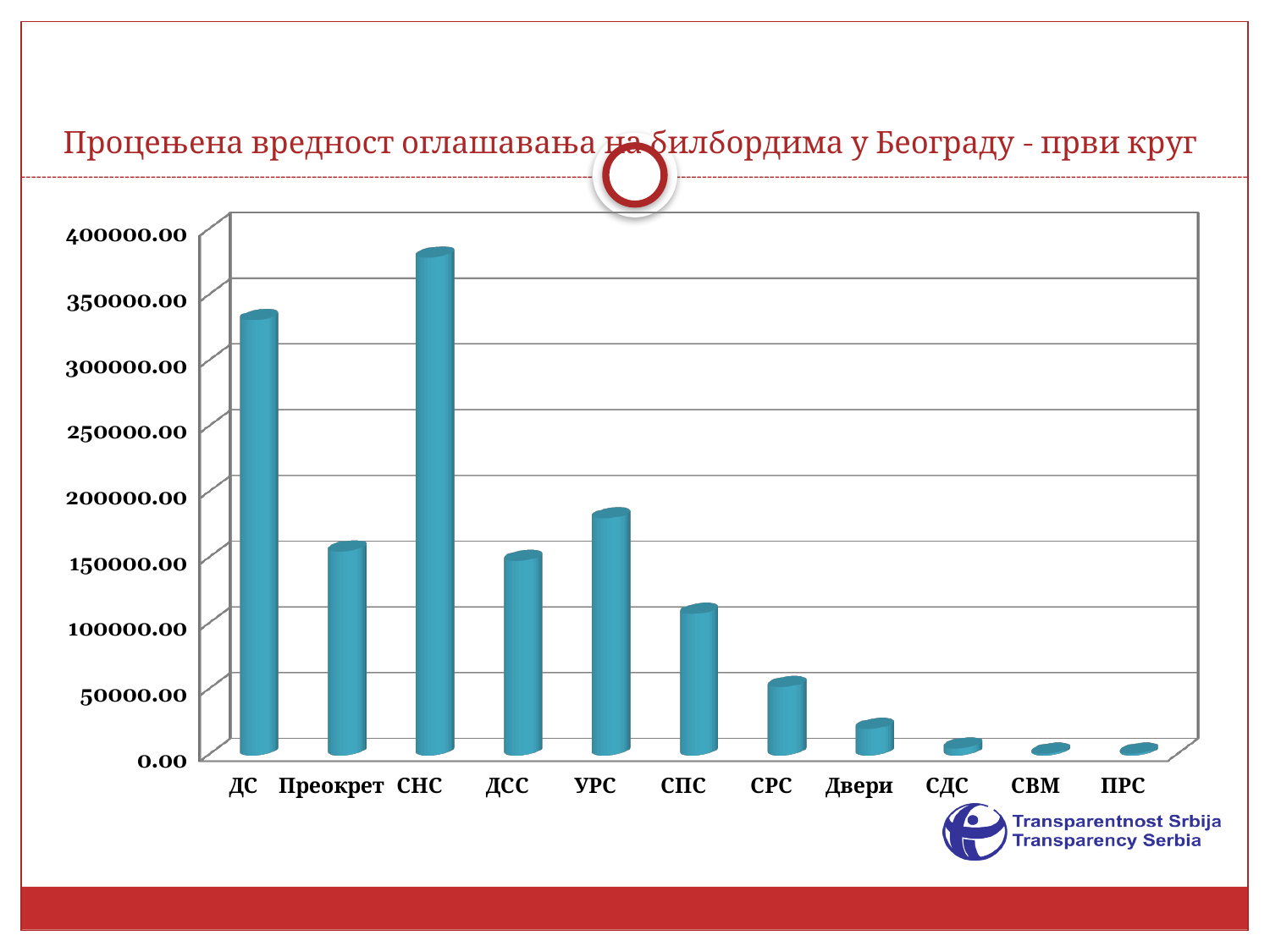

# Процењена вредност оглашавања на билбордима у Београду - први круг

[unsupported chart]